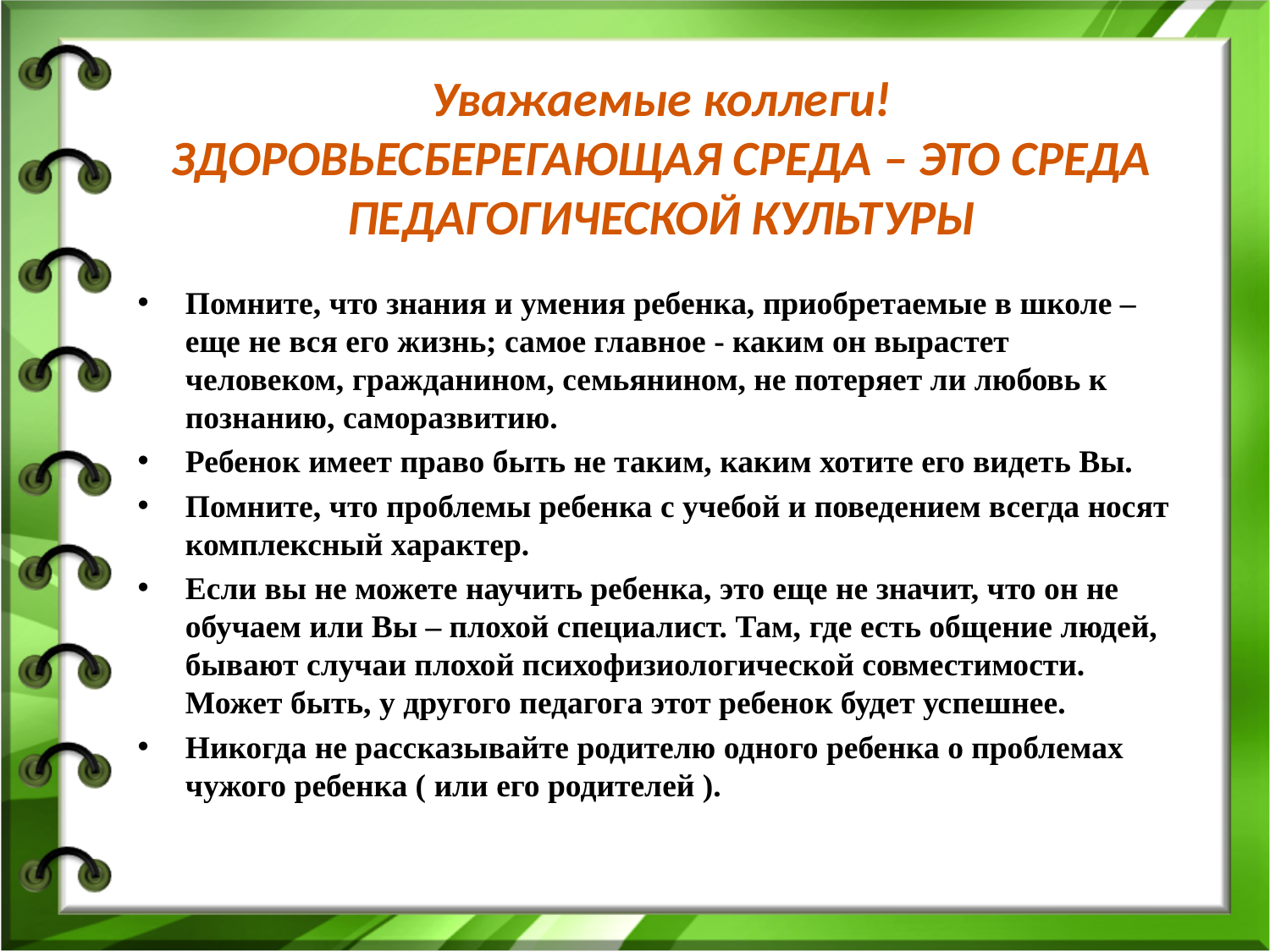

# Уважаемые коллеги! ЗДОРОВЬЕСБЕРЕГАЮЩАЯ СРЕДА – ЭТО СРЕДА ПЕДАГОГИЧЕСКОЙ КУЛЬТУРЫ
Помните, что знания и умения ребенка, приобретаемые в школе – еще не вся его жизнь; самое главное - каким он вырастет человеком, гражданином, семьянином, не потеряет ли любовь к познанию, саморазвитию.
Ребенок имеет право быть не таким, каким хотите его видеть Вы.
Помните, что проблемы ребенка с учебой и поведением всегда носят комплексный характер.
Если вы не можете научить ребенка, это еще не значит, что он не обучаем или Вы – плохой специалист. Там, где есть общение людей, бывают случаи плохой психофизиологической совместимости. Может быть, у другого педагога этот ребенок будет успешнее.
Никогда не рассказывайте родителю одного ребенка о проблемах чужого ребенка ( или его родителей ).